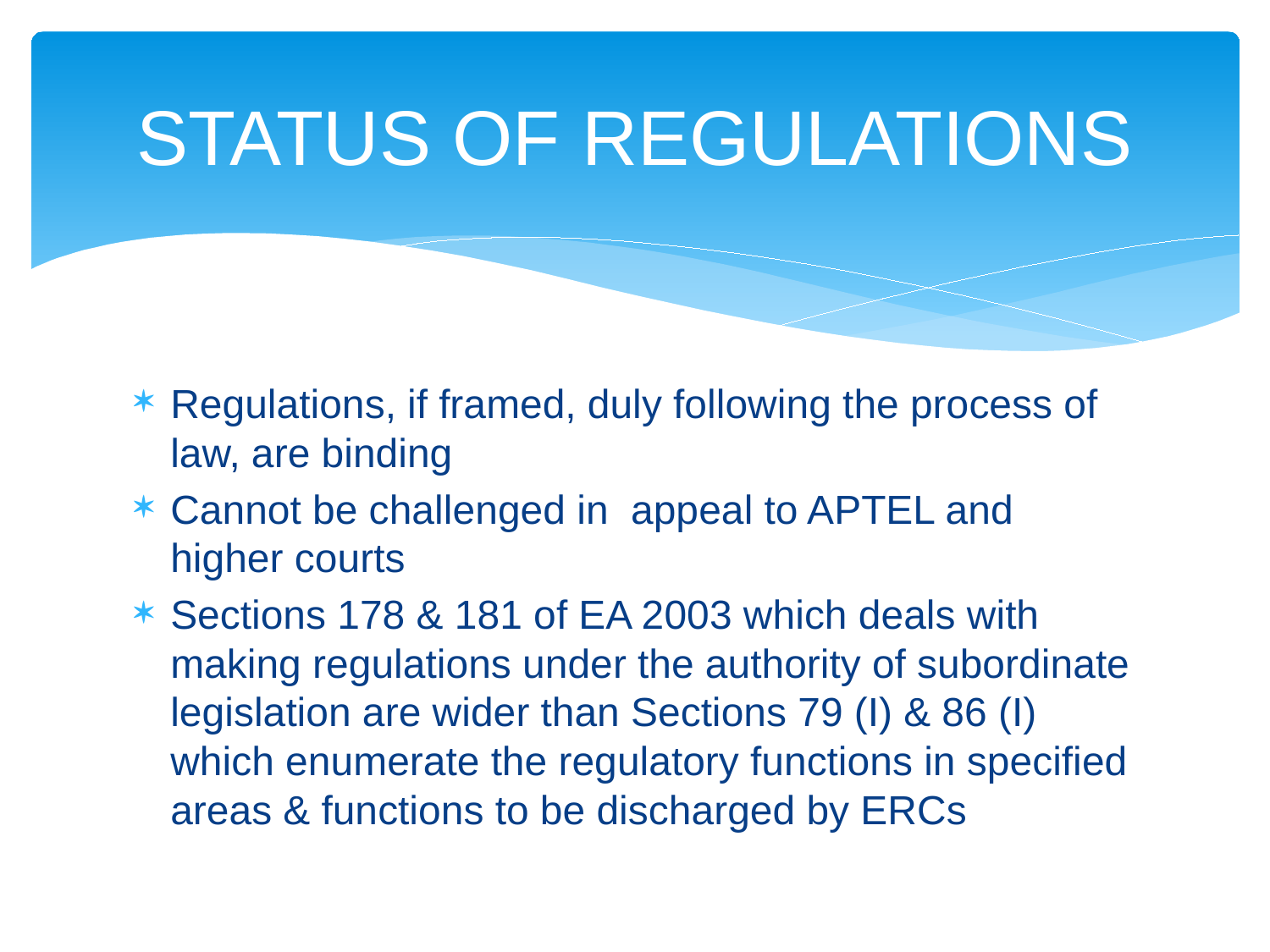

# STATUS OF REGULATIONS
Regulations, if framed, duly following the process of law, are binding
Cannot be challenged in  appeal to APTEL and higher courts
Sections 178 & 181 of EA 2003 which deals with making regulations under the authority of subordinate legislation are wider than Sections 79 (I) & 86 (I) which enumerate the regulatory functions in specified areas & functions to be discharged by ERCs